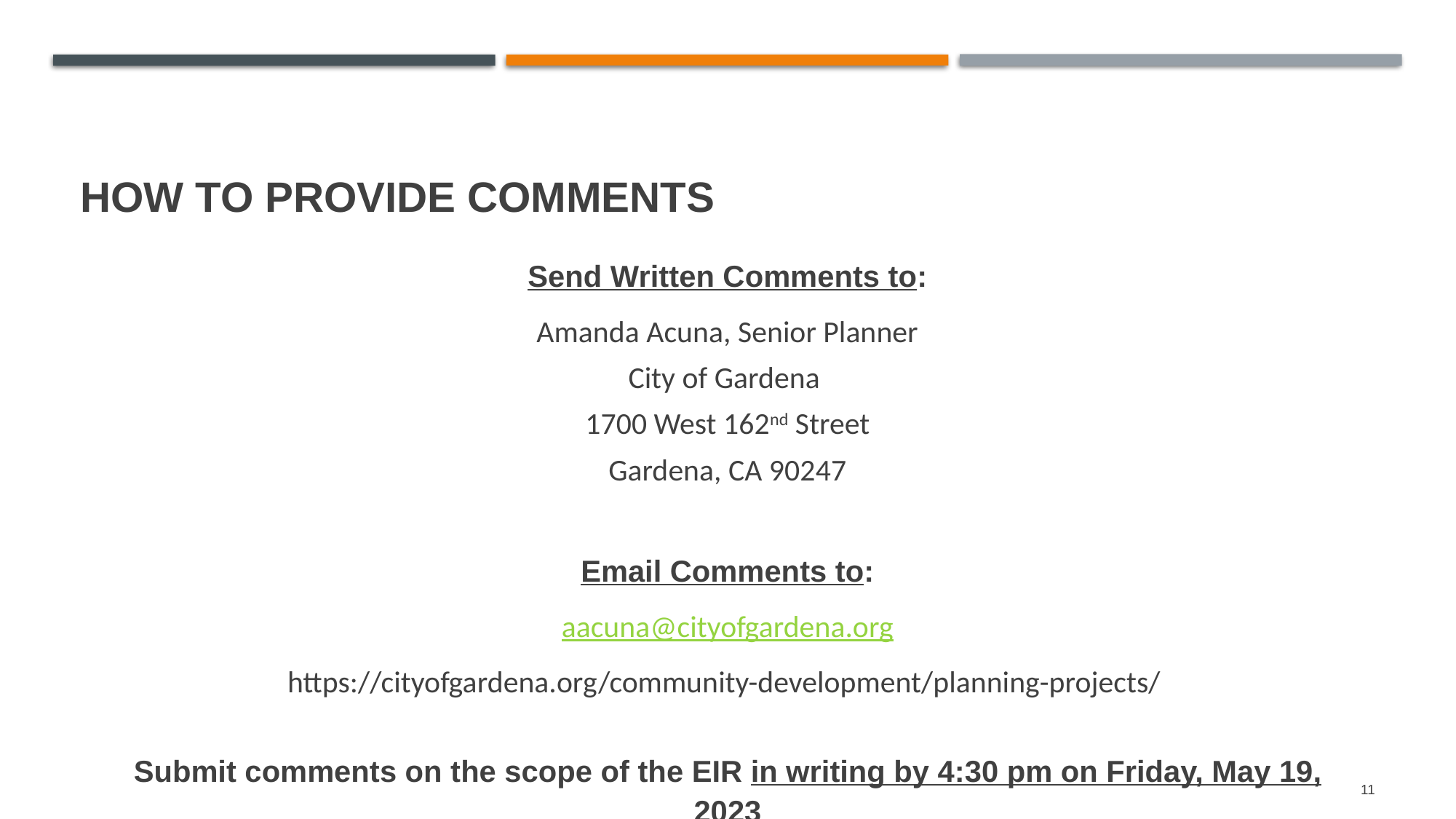

# How to Provide Comments
Send Written Comments to:
Amanda Acuna, Senior Planner
City of Gardena
1700 West 162nd Street
Gardena, CA 90247

Email Comments to:
aacuna@cityofgardena.org
https://cityofgardena.org/community-development/planning-projects/

Submit comments on the scope of the EIR in writing by 4:30 pm on Friday, May 19, 2023
11